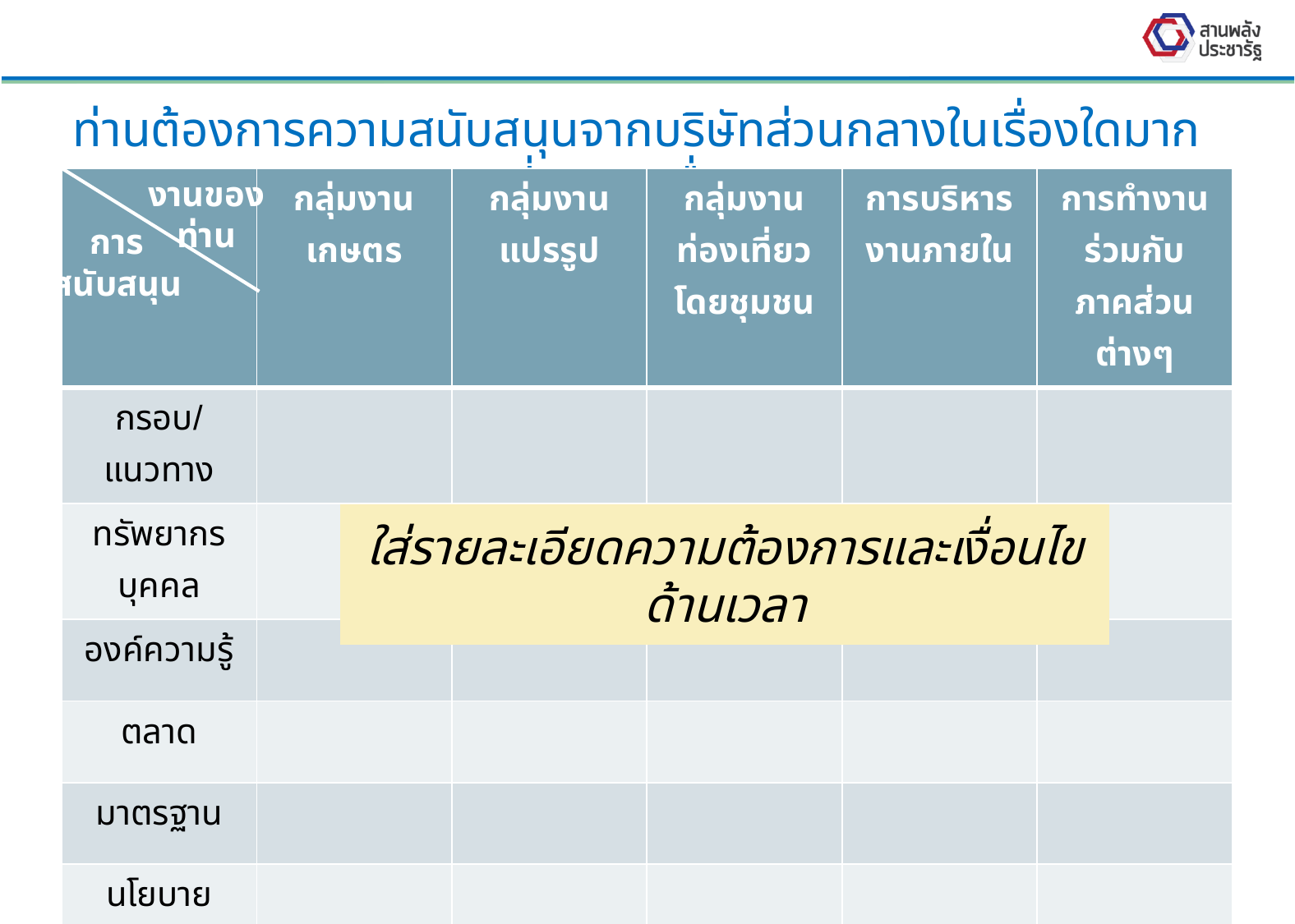

ท่านต้องการความสนับสนุนจากบริษัทส่วนกลางในเรื่องใดมากที่สุด (3 เรื่อง)
งานของ
ท่าน
|  | กลุ่มงานเกษตร | กลุ่มงาน แปรรูป | กลุ่มงาน ท่องเที่ยวโดยชุมชน | การบริหารงานภายใน | การทำงานร่วมกับ ภาคส่วนต่างๆ |
| --- | --- | --- | --- | --- | --- |
| กรอบ/แนวทาง |  |  |  |  |  |
| ทรัพยากรบุคคล |  |  |  |  |  |
| องค์ความรู้ |  |  |  |  |  |
| ตลาด |  |  |  |  |  |
| มาตรฐาน |  |  |  |  |  |
| นโยบาย |  |  |  |  |  |
| สื่อสาร |  |  |  |  |  |
การ
สนับสนุน
ใส่รายละเอียดความต้องการและเงื่อนไขด้านเวลา